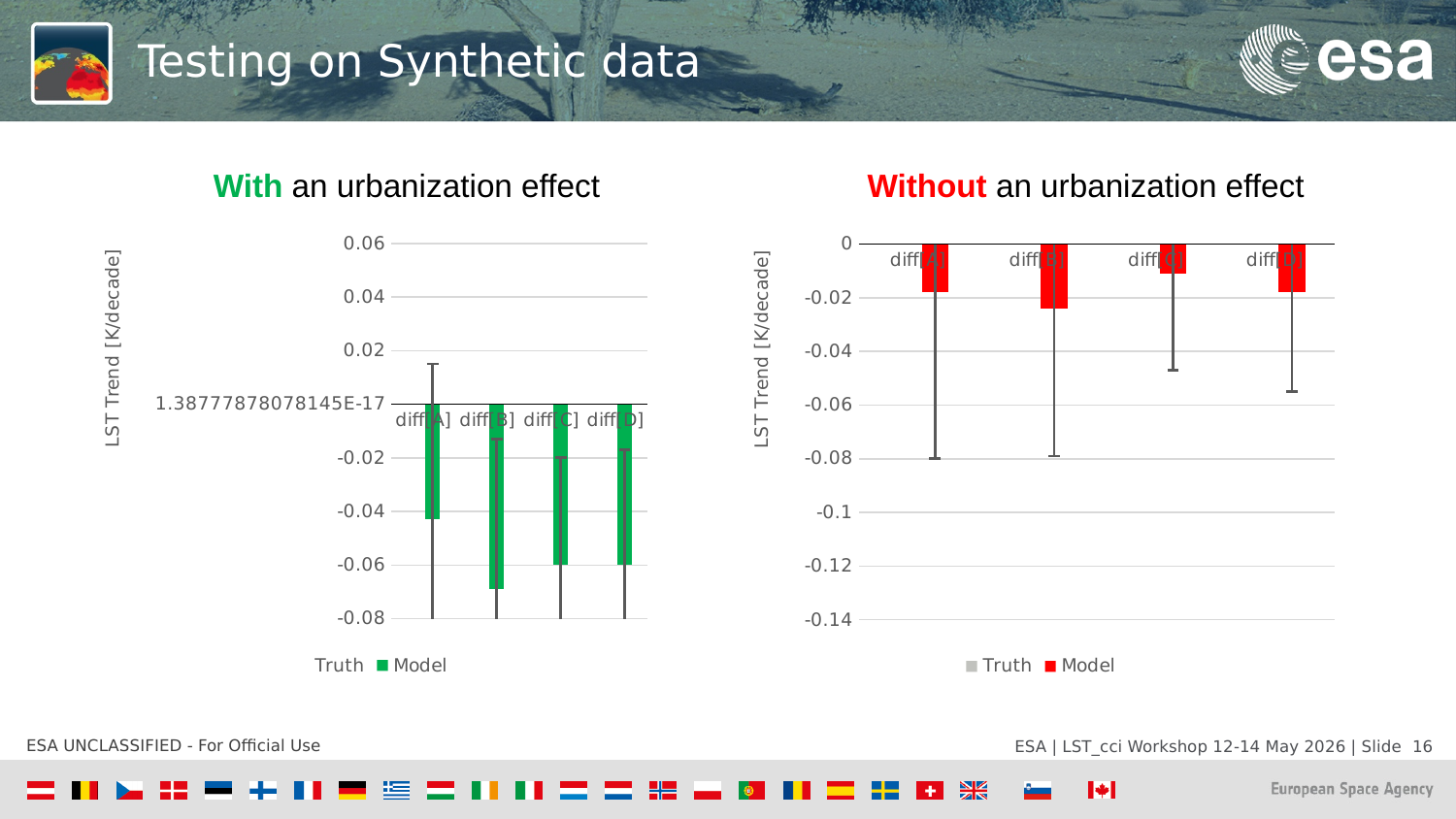

# Testing on Synthetic data
With an urbanization effect
Without an urbanization effect

### Chart

| Category |  |  |
|---|---|---|
| diff[A] | -0.05 | -0.043 |
| diff[B] | -0.05 | -0.069 |
| diff[C] | -0.05 | -0.06 |
| diff[D] | -0.05 | -0.06 |

### Chart

| Category |  |  |
|---|---|---|
| diff[A] | 0.0 | -0.018 |
| diff[B] | 0.0 | -0.024 |
| diff[C] | 0.0 | -0.011 |
| diff[D] | 0.0 | -0.018 |